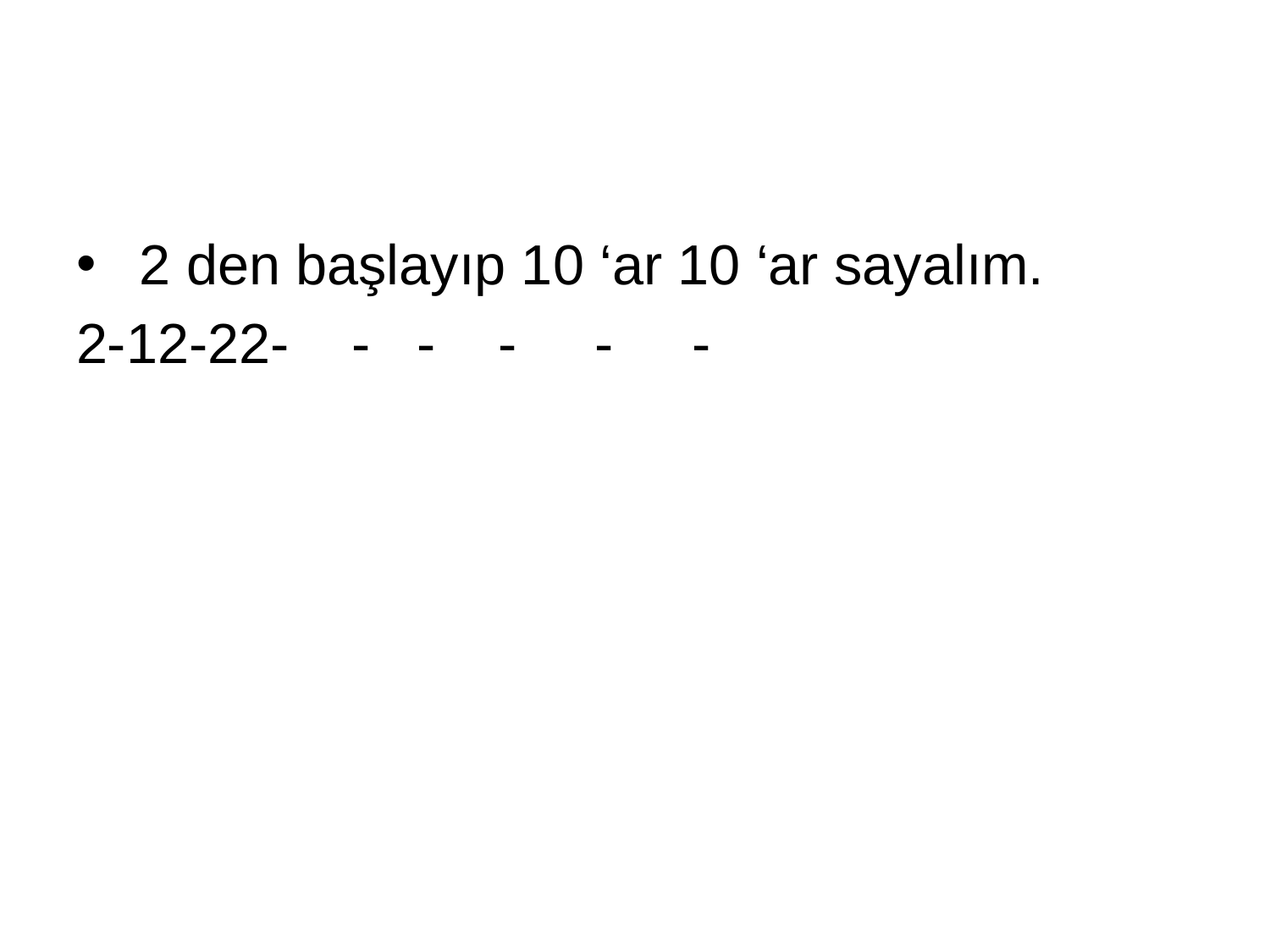

#
 2 den başlayıp 10 ‘ar 10 ‘ar sayalım.
2-12-22-    -   -    -     -     -